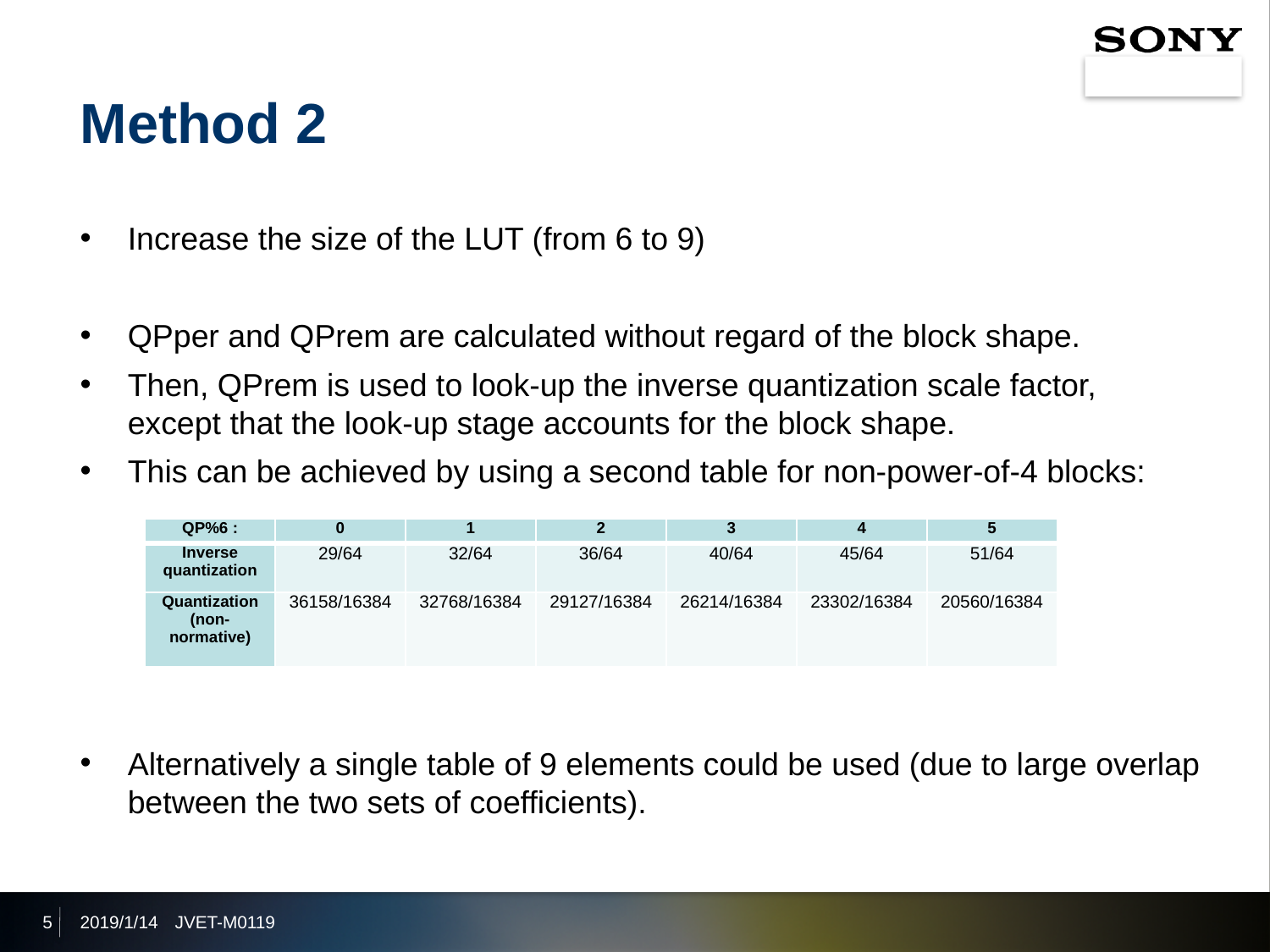

# Method 2

Increase the size of the LUT (from 6 to 9)

QPper and QPrem are calculated without regard of the block shape.
Then, QPrem is used to look-up the inverse quantization scale factor,
except that the look-up stage accounts for the block shape.
This can be achieved by using a second table for non-power-of-4 blocks:

Alternatively a single table of 9 elements could be used (due to large overlap between the two sets of coefficients).

| QP%6 : | 0 | 1 | 2 | 3 | 4 | 5 |
| --- | --- | --- | --- | --- | --- | --- |
| Inverse quantization | 29/64 | 32/64 | 36/64 | 40/64 | 45/64 | 51/64 |
| Quantization (non-normative) | 36158/16384 | 32768/16384 | 29127/16384 | 26214/16384 | 23302/16384 | 20560/16384 |
5
2019/1/14
JVET-M0119